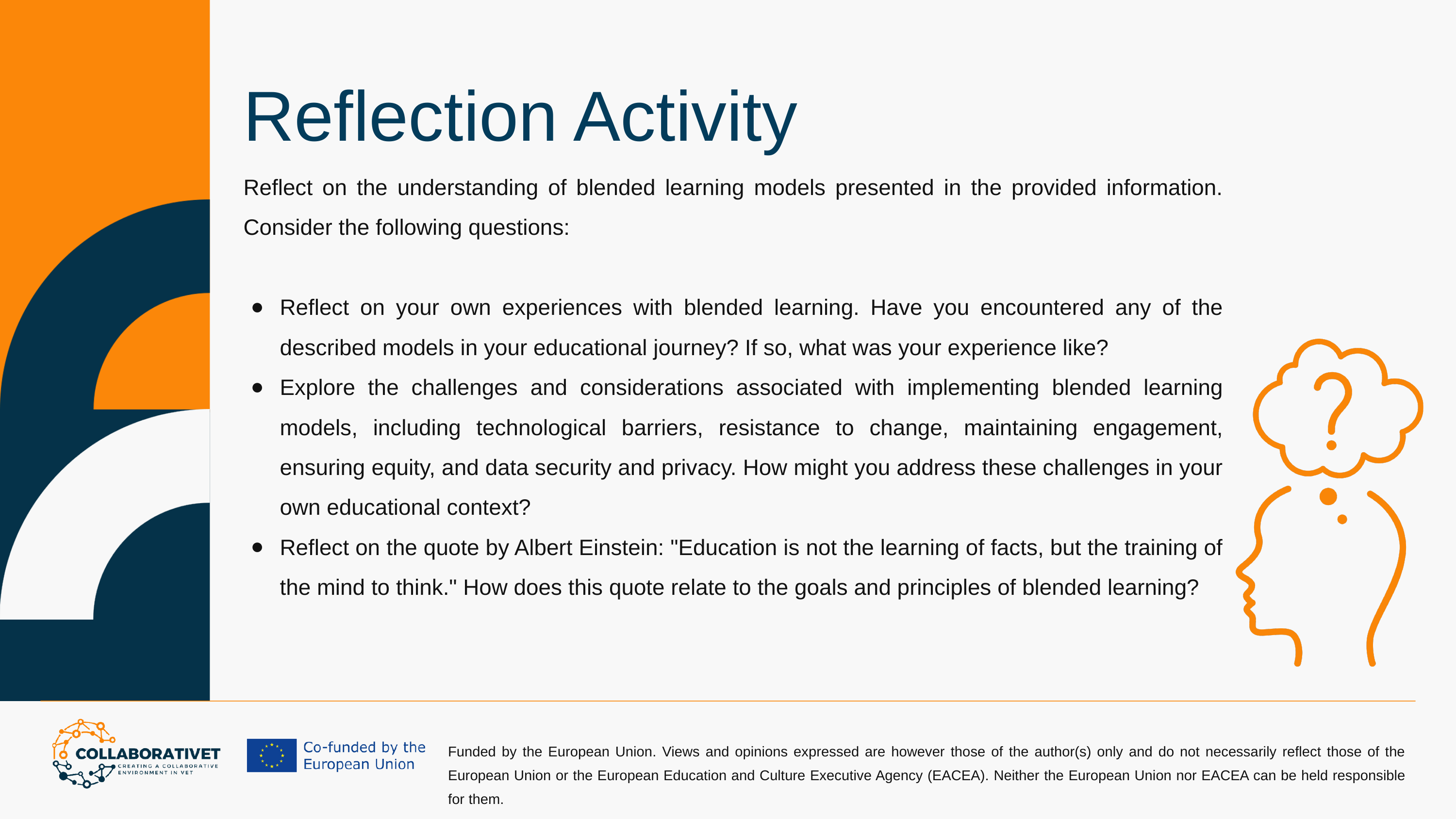

Reflection Activity
Reflect on the understanding of blended learning models presented in the provided information. Consider the following questions:

Reflect on your own experiences with blended learning. Have you encountered any of the described models in your educational journey? If so, what was your experience like?
Explore the challenges and considerations associated with implementing blended learning models, including technological barriers, resistance to change, maintaining engagement, ensuring equity, and data security and privacy. How might you address these challenges in your own educational context?
Reflect on the quote by Albert Einstein: "Education is not the learning of facts, but the training of the mind to think." How does this quote relate to the goals and principles of blended learning?

Funded by the European Union. Views and opinions expressed are however those of the author(s) only and do not necessarily reflect those of the European Union or the European Education and Culture Executive Agency (EACEA). Neither the European Union nor EACEA can be held responsible for them.